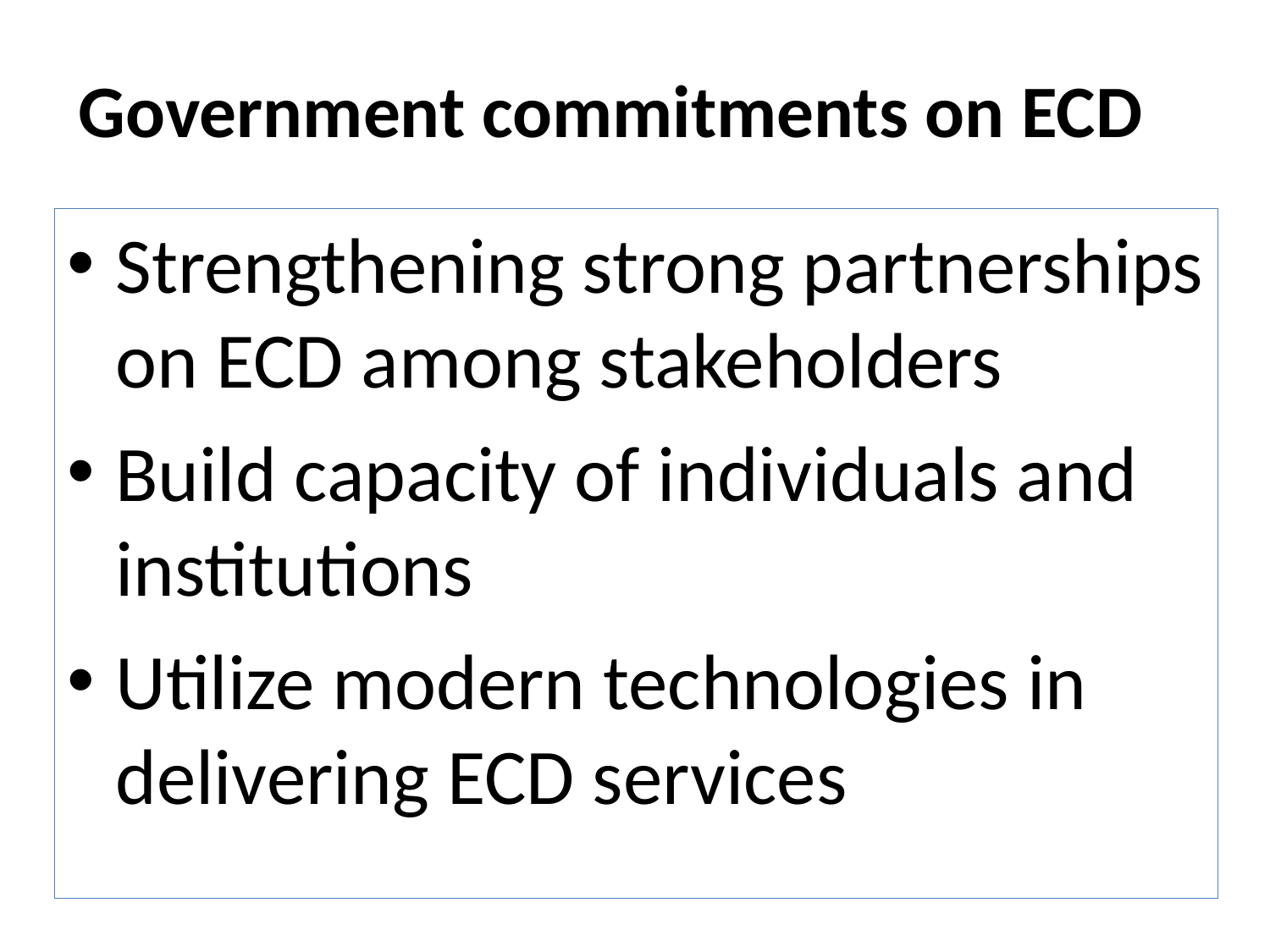

# Government commitments on ECD
Strengthening strong partnerships on ECD among stakeholders
Build capacity of individuals and institutions
Utilize modern technologies in delivering ECD services